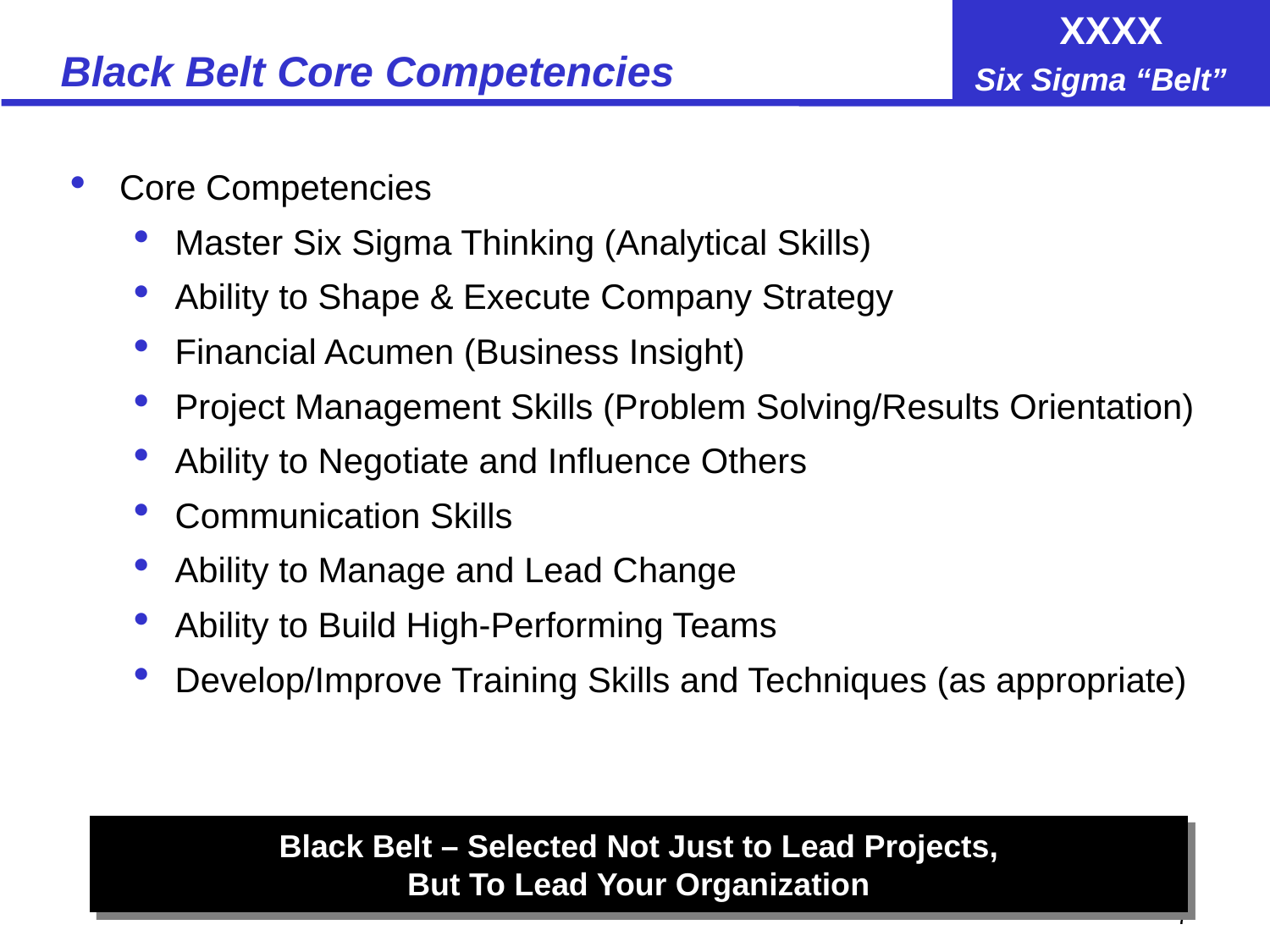

# Black Belt Core Competencies
Core Competencies
Master Six Sigma Thinking (Analytical Skills)
Ability to Shape & Execute Company Strategy
Financial Acumen (Business Insight)
Project Management Skills (Problem Solving/Results Orientation)
Ability to Negotiate and Influence Others
Communication Skills
Ability to Manage and Lead Change
Ability to Build High-Performing Teams
Develop/Improve Training Skills and Techniques (as appropriate)
Black Belt – Selected Not Just to Lead Projects,
But To Lead Your Organization